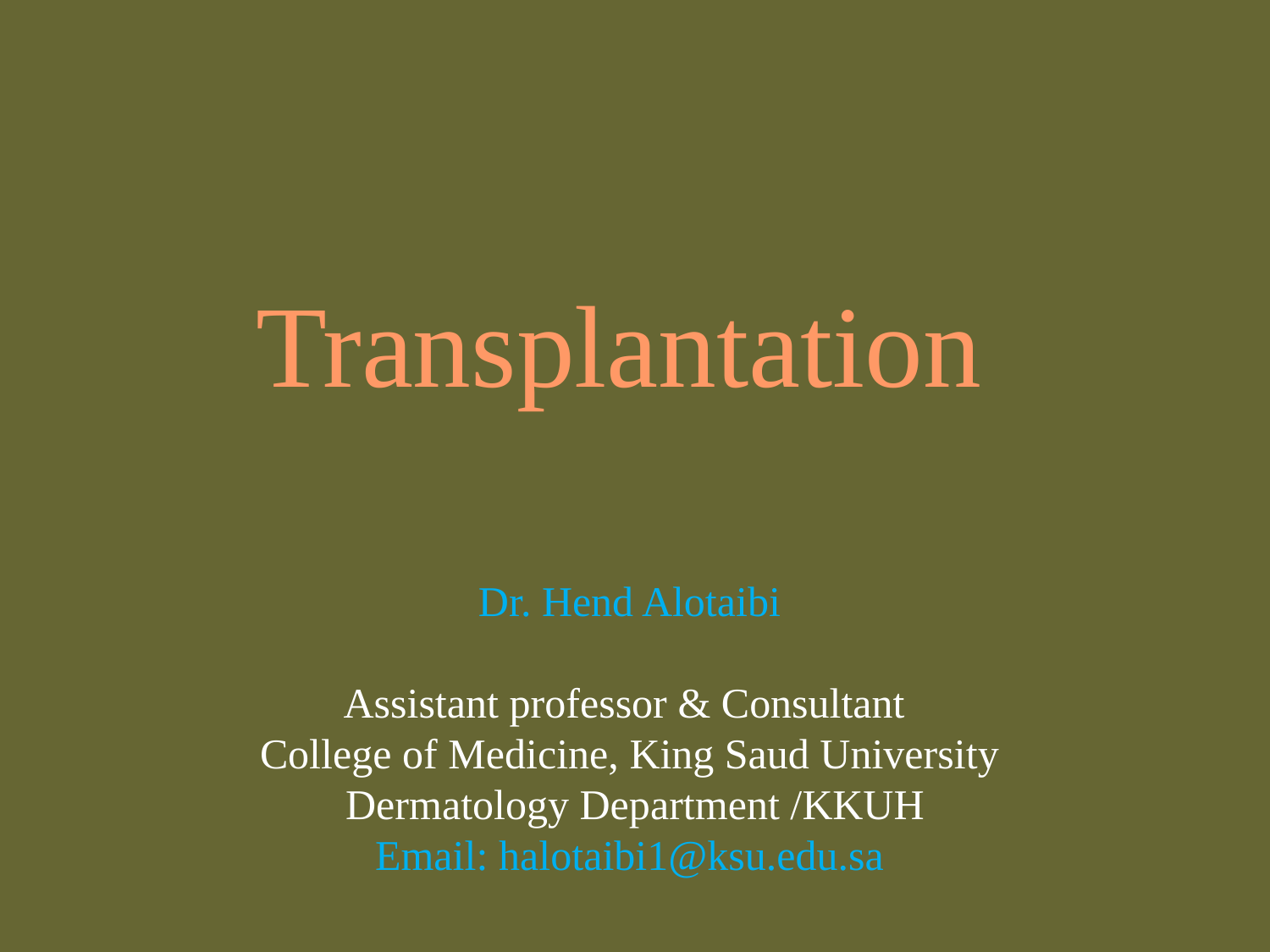

Transplantation
Dr. Hend Alotaibi
Assistant professor & Consultant
College of Medicine, King Saud University
 Dermatology Department /KKUH
Email: halotaibi1@ksu.edu.sa